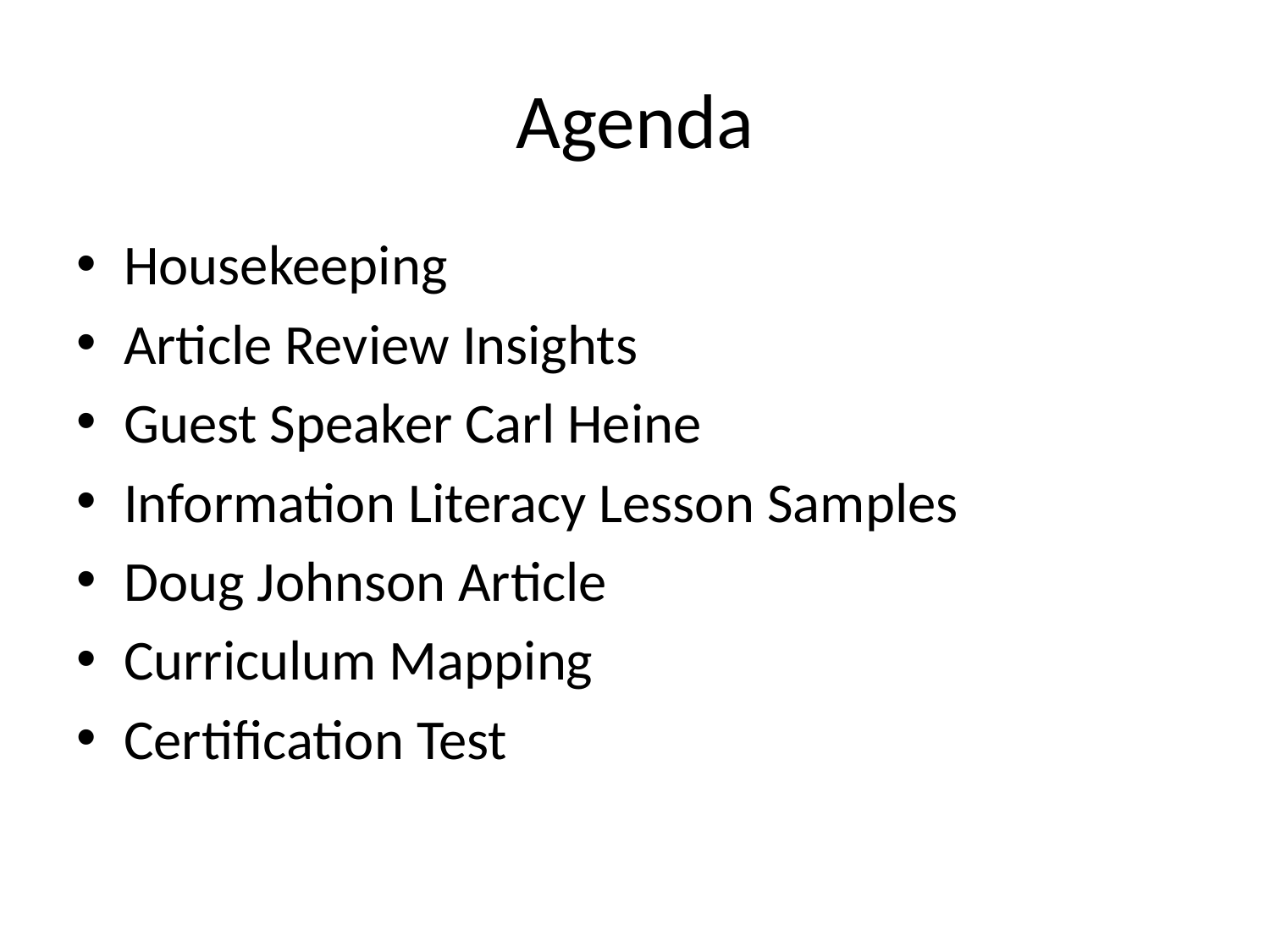

# Agenda
Housekeeping
Article Review Insights
Guest Speaker Carl Heine
Information Literacy Lesson Samples
Doug Johnson Article
Curriculum Mapping
Certification Test